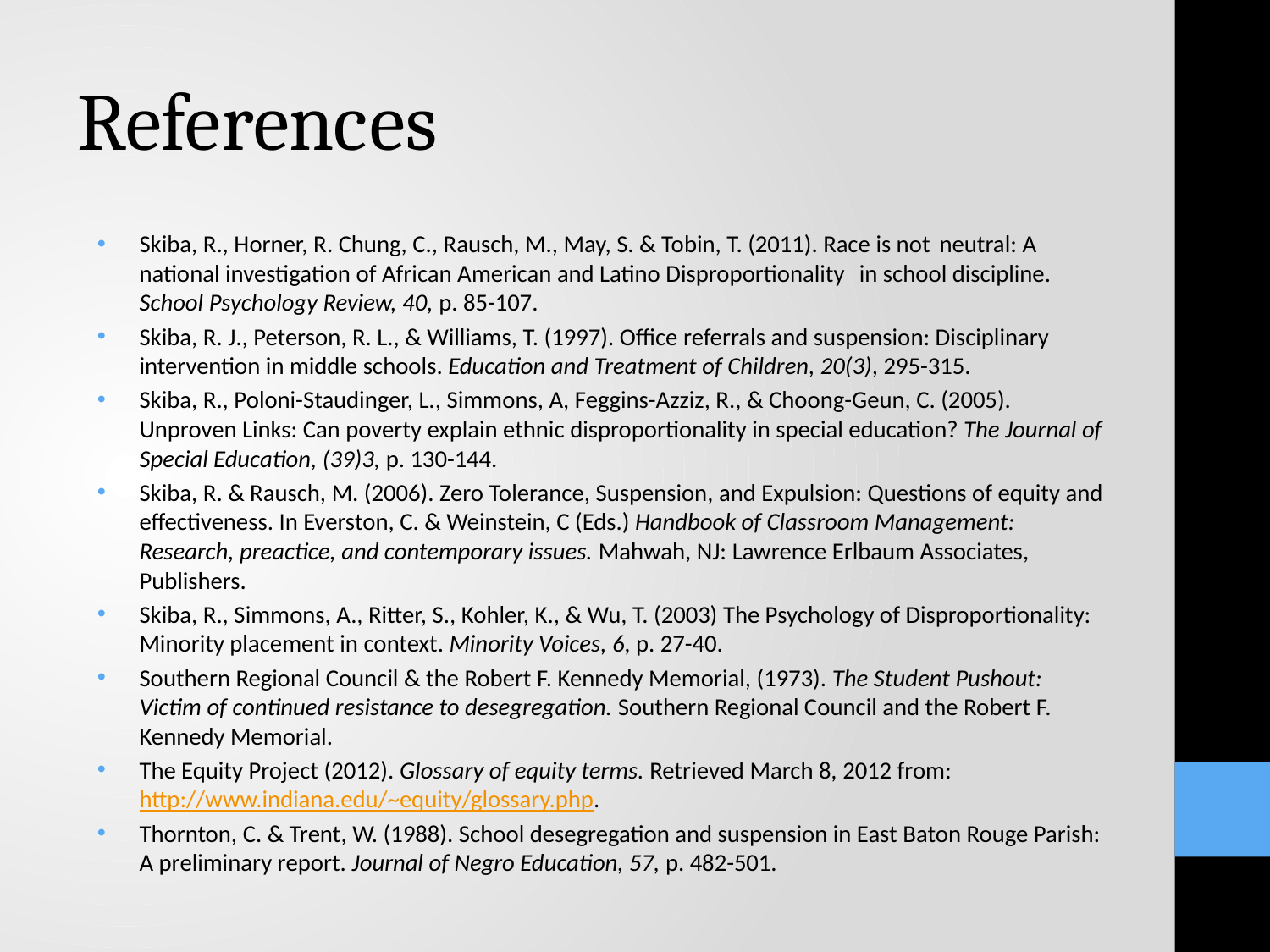

# References
Skiba, R., Horner, R. Chung, C., Rausch, M., May, S. & Tobin, T. (2011). Race is not 	neutral: A national investigation of African American and Latino Disproportionality 	in school discipline. School Psychology Review, 40, p. 85-107.
Skiba, R. J., Peterson, R. L., & Williams, T. (1997). Office referrals and suspension: Disciplinary intervention in middle schools. Education and Treatment of Children, 20(3), 295-315.
Skiba, R., Poloni-Staudinger, L., Simmons, A, Feggins-Azziz, R., & Choong-Geun, C. (2005). Unproven Links: Can poverty explain ethnic disproportionality in special education? The Journal of Special Education, (39)3, p. 130-144.
Skiba, R. & Rausch, M. (2006). Zero Tolerance, Suspension, and Expulsion: Questions of equity and effectiveness. In Everston, C. & Weinstein, C (Eds.) Handbook of Classroom Management: Research, preactice, and contemporary issues. Mahwah, NJ: Lawrence Erlbaum Associates, Publishers.
Skiba, R., Simmons, A., Ritter, S., Kohler, K., & Wu, T. (2003) The Psychology of Disproportionality: Minority placement in context. Minority Voices, 6, p. 27-40.
Southern Regional Council & the Robert F. Kennedy Memorial, (1973). The Student Pushout: Victim of continued resistance to desegregation. Southern Regional Council and the Robert F. Kennedy Memorial.
The Equity Project (2012). Glossary of equity terms. Retrieved March 8, 2012 from: http://www.indiana.edu/~equity/glossary.php.
Thornton, C. & Trent, W. (1988). School desegregation and suspension in East Baton Rouge Parish: A preliminary report. Journal of Negro Education, 57, p. 482-501.